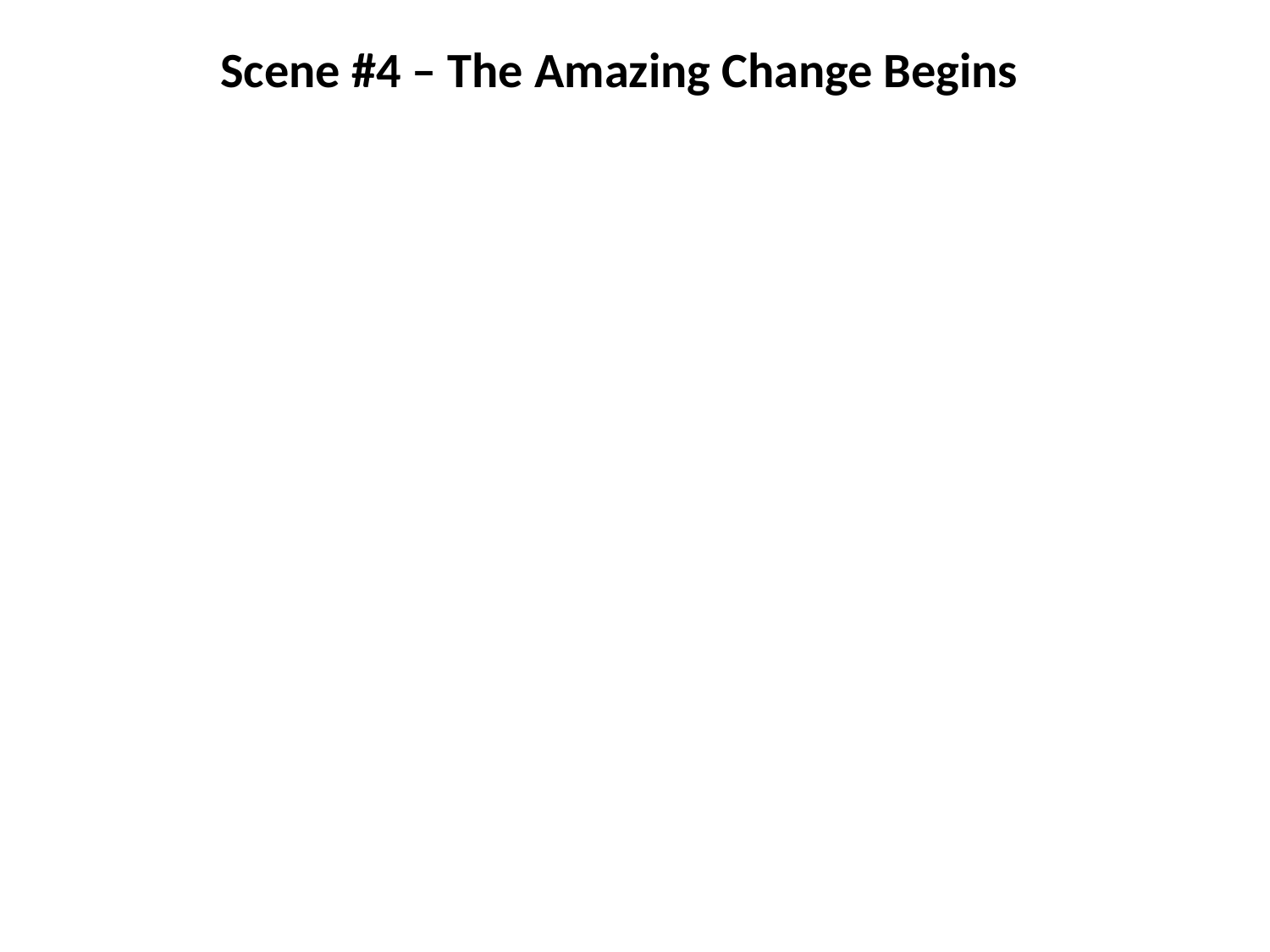

Scene #4 – The Amazing Change Begins